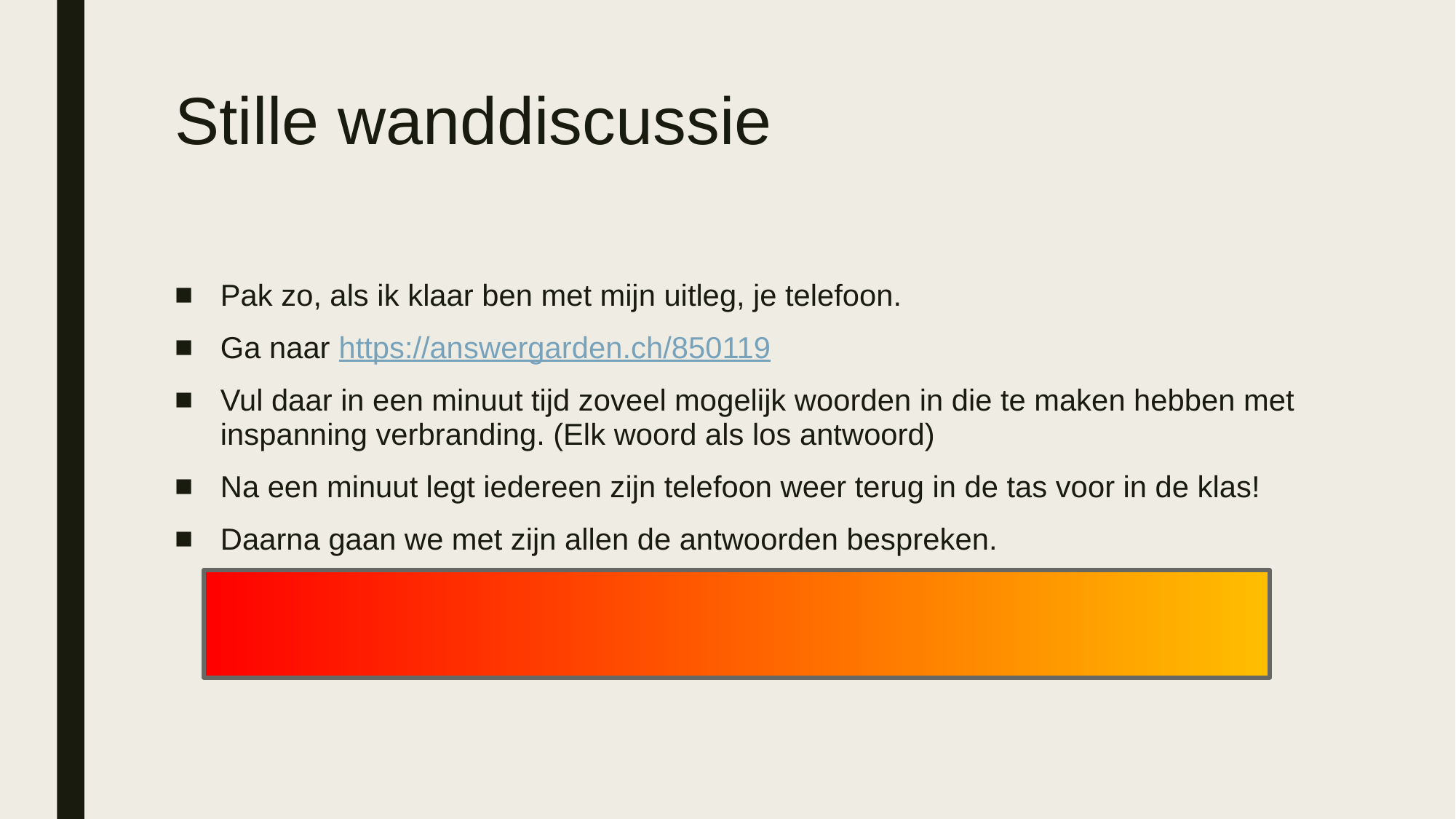

# Stille wanddiscussie
Pak zo, als ik klaar ben met mijn uitleg, je telefoon.
Ga naar https://answergarden.ch/850119
Vul daar in een minuut tijd zoveel mogelijk woorden in die te maken hebben met inspanning verbranding. (Elk woord als los antwoord)
Na een minuut legt iedereen zijn telefoon weer terug in de tas voor in de klas!
Daarna gaan we met zijn allen de antwoorden bespreken.